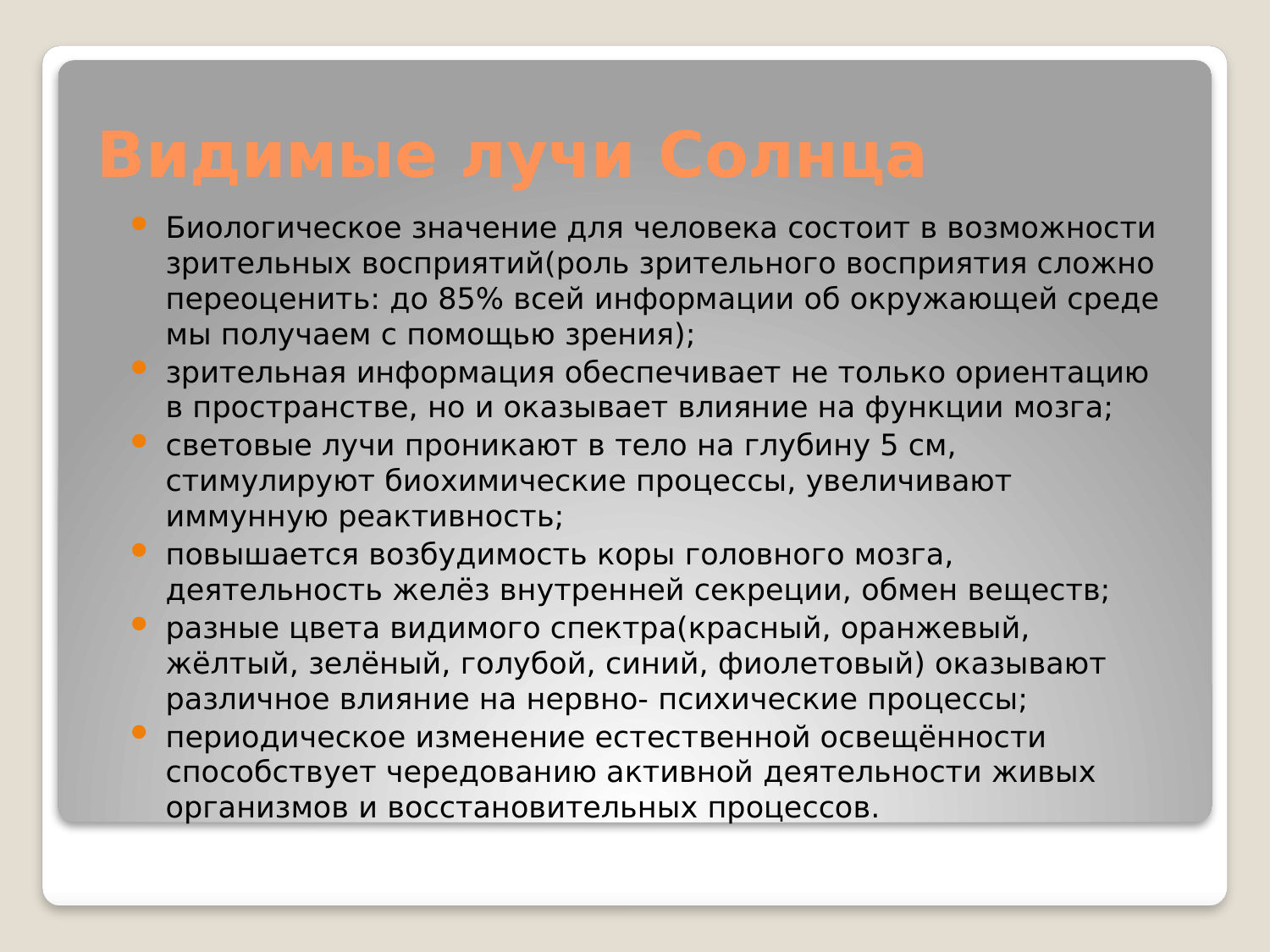

# Видимые лучи Солнца
Биологическое значение для человека состоит в возможности зрительных восприятий(роль зрительного восприятия сложно переоценить: до 85% всей информации об окружающей среде мы получаем с помощью зрения);
зрительная информация обеспечивает не только ориентацию в пространстве, но и оказывает влияние на функции мозга;
световые лучи проникают в тело на глубину 5 см, стимулируют биохимические процессы, увеличивают иммунную реактивность;
повышается возбудимость коры головного мозга, деятельность желёз внутренней секреции, обмен веществ;
разные цвета видимого спектра(красный, оранжевый, жёлтый, зелёный, голубой, синий, фиолетовый) оказывают различное влияние на нервно- психические процессы;
периодическое изменение естественной освещённости  способствует чередованию активной деятельности живых организмов и восстановительных процессов.